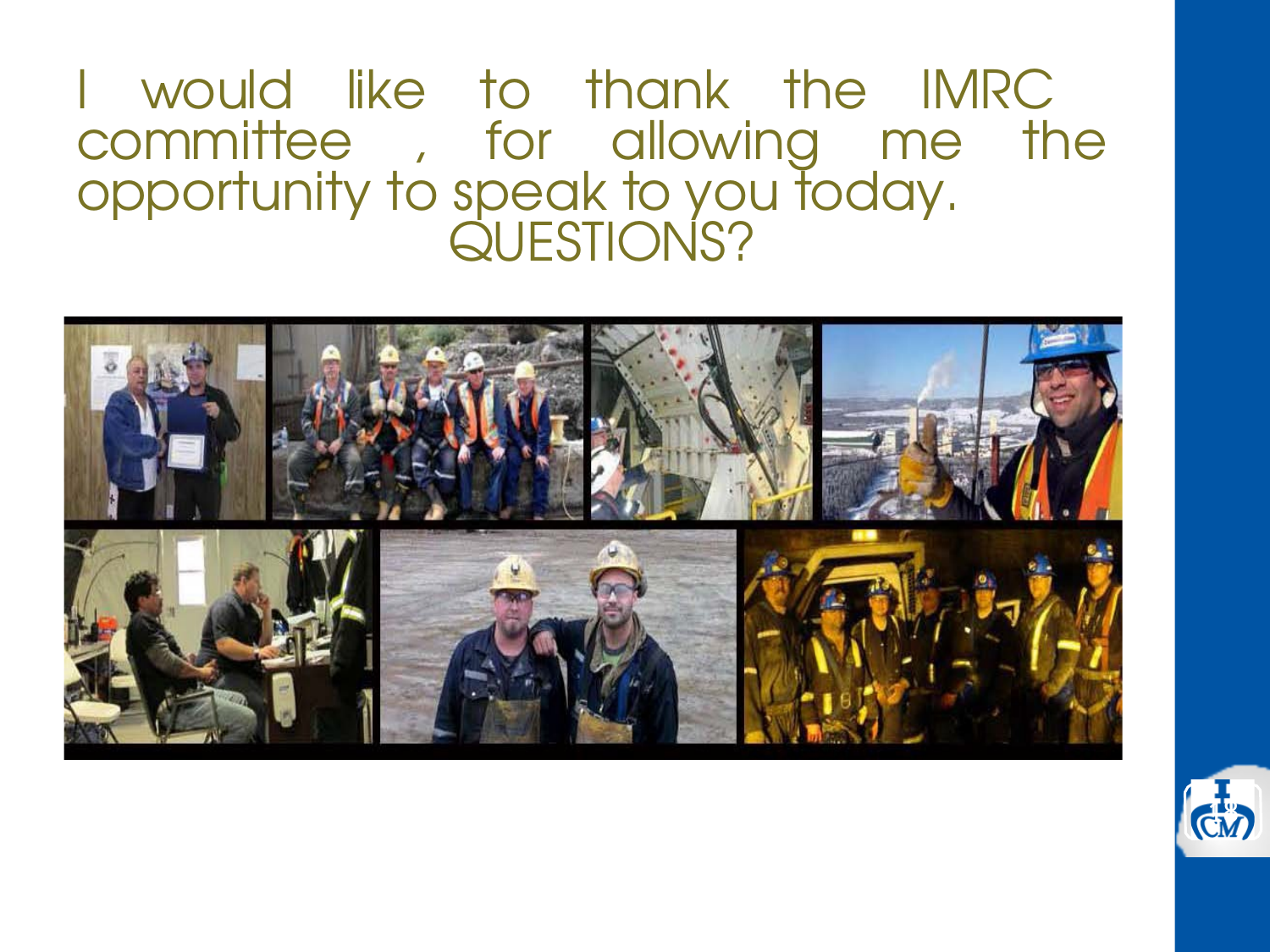

I would like to thank the IMRC  committee , for allowing me the opportunity to speak to you today.
QUESTIONS?

18